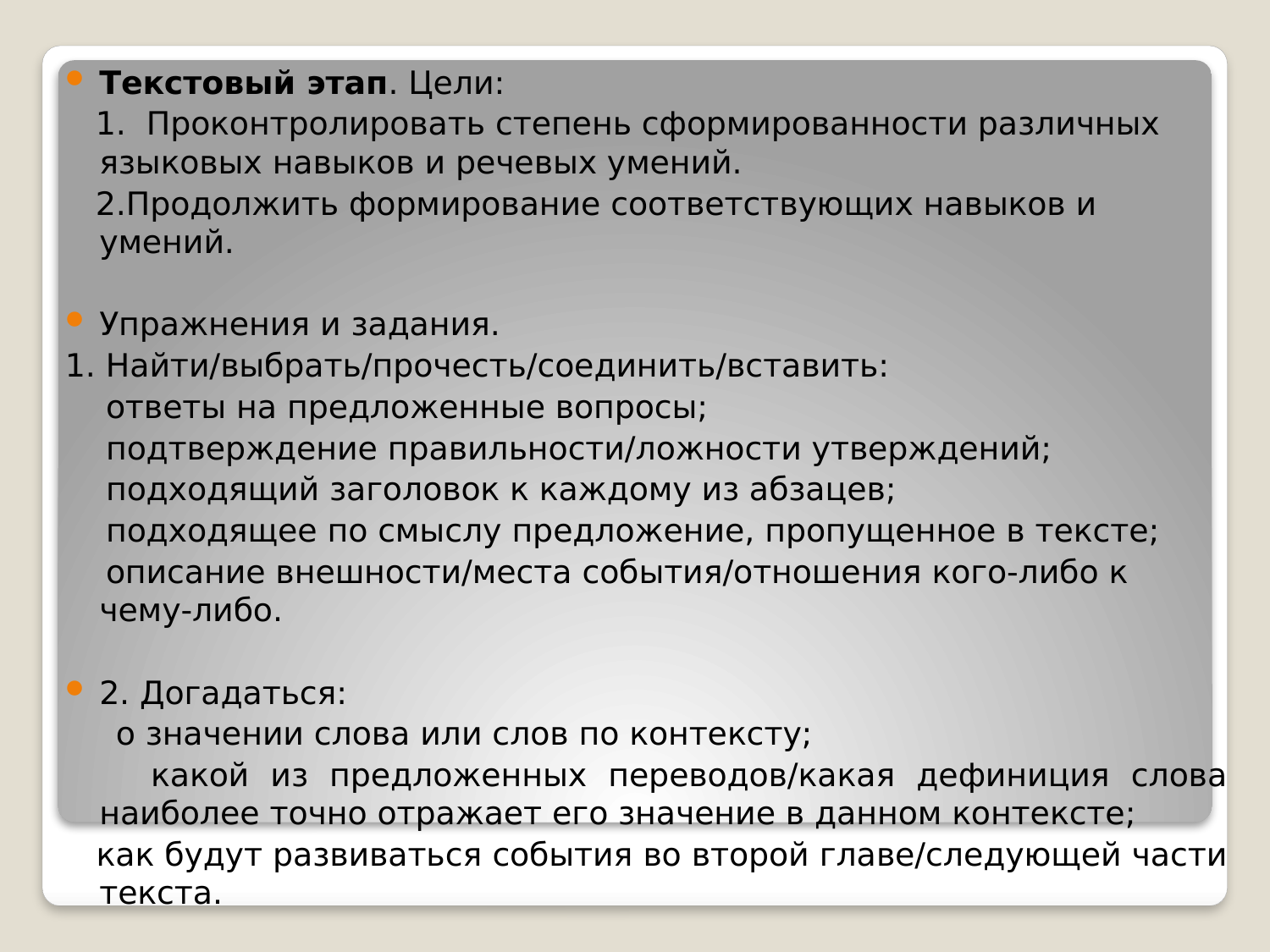

Текстовый этап. Цели:
   1.  Проконтролировать степень сформированности различных языковых навыков и речевых умений.
   2.Продолжить формирование соответствующих навыков и умений.

Упражнения и задания.
1. Найти/выбрать/прочесть/соединить/вставить:
    ответы на предложенные вопросы;
    подтверждение правильности/ложности утверждений;
    подходящий заголовок к каждому из абзацев;
    подходящее по смыслу предложение, пропущенное в тексте;
    описание внешности/места события/отношения кого-либо к чему-либо.

2. Догадаться:
     о значении слова или слов по контексту;
    какой из предложенных переводов/какая дефиниция слова наиболее точно отражает его значение в данном контексте;
   как будут развиваться события во второй главе/следующей части текста.